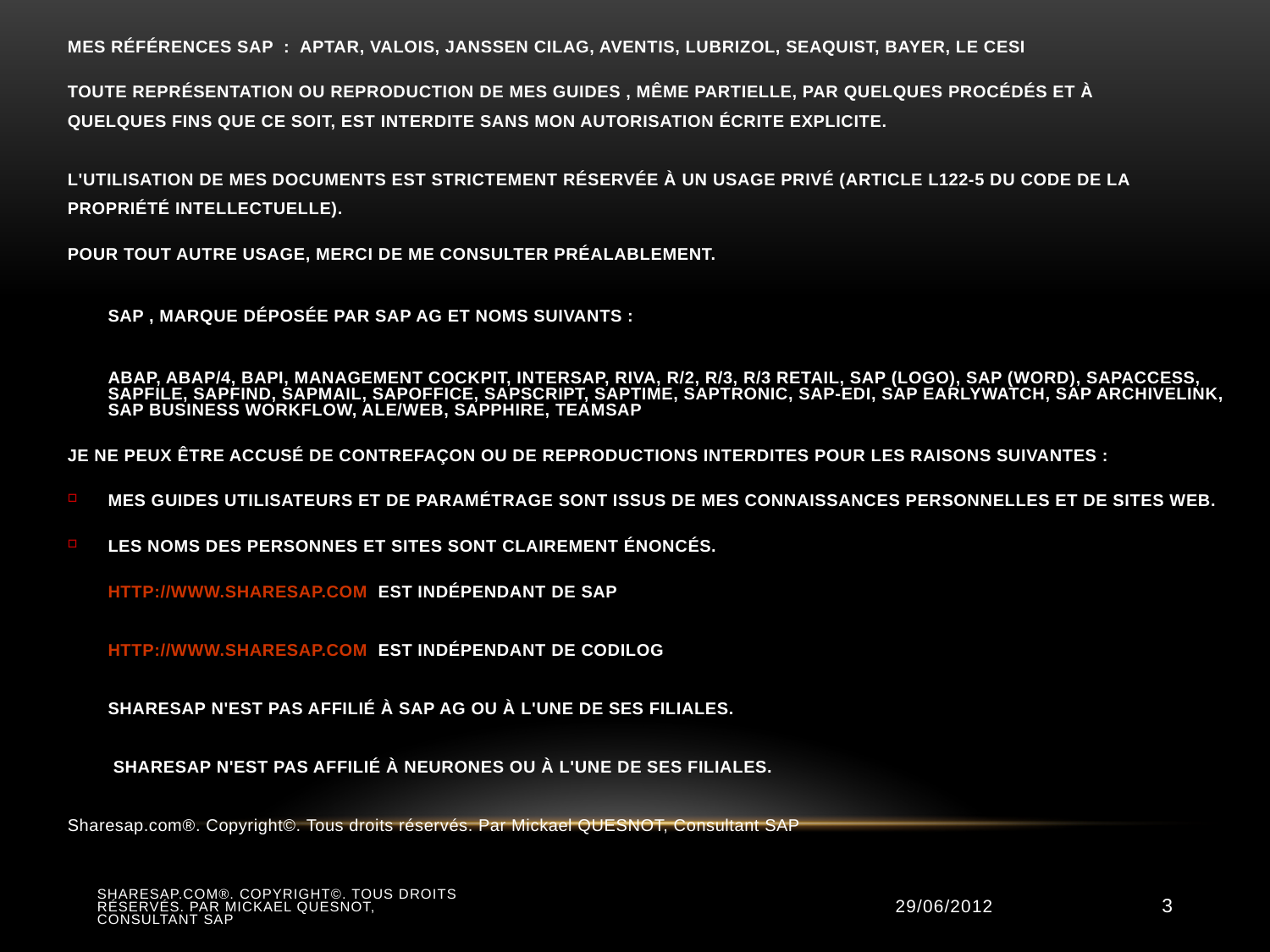

Mes références SAP  :  APTAR, VALOIS, Janssen Cilag, Aventis, Lubrizol, SEAQUIST, Bayer, Le CESI
Toute représentation ou reproduction de mes guides , même partielle, par quelques procédés et à
quelques fins que ce soit, est interdite sans mon autorisation écrite explicite.

L'utilisation de mes documents est strictement réservée à un usage privé (article L122-5 du code de la
Propriété intellectuelle).
Pour tout autre usage, merci de me consulter préalablement.
SAP , Marque déposée par SAP AG et noms suivants :
ABAP, ABAP/4, BAPI, Management Cockpit, InterSAP, RIVA, R/2, R/3, R/3 Retail, SAP (Logo), SAP (Word), SAPaccess, SAPfile, SAPfind, SAPmail, SAPoffice, SAPscript, SAPtime, SAPtronic, SAP-EDI, SAP EarlyWatch, SAP ArchiveLink, SAP Business Workflow, ALE/WEB, SAPPHIRE, TeamSAP
Je ne peux être accusé de contrefaçon ou de reproductions interdites pour les raisons suivantes :
Mes guides utilisateurs et de paramétrage sont issus de mes connaissances personnelles et de sites web.
Les noms des personnes et sites sont clairement énoncés.
	http://www.sharesap.com  est indépendant de SAP

	http://www.sharesap.com  est indépendant de CODILOG

	Sharesap n'est pas affilié à SAP AG ou à l'une de ses filiales.

	 Sharesap n'est pas affilié à NEURONES ou à l'une de ses filiales.

Sharesap.com®. Copyright©. Tous droits réservés. Par Mickael QUESNOT, Consultant SAP

Sharesap.com®. Copyright©. Tous droits réservés. Par Mickael QUESNOT, Consultant SAP
29/06/2012
3